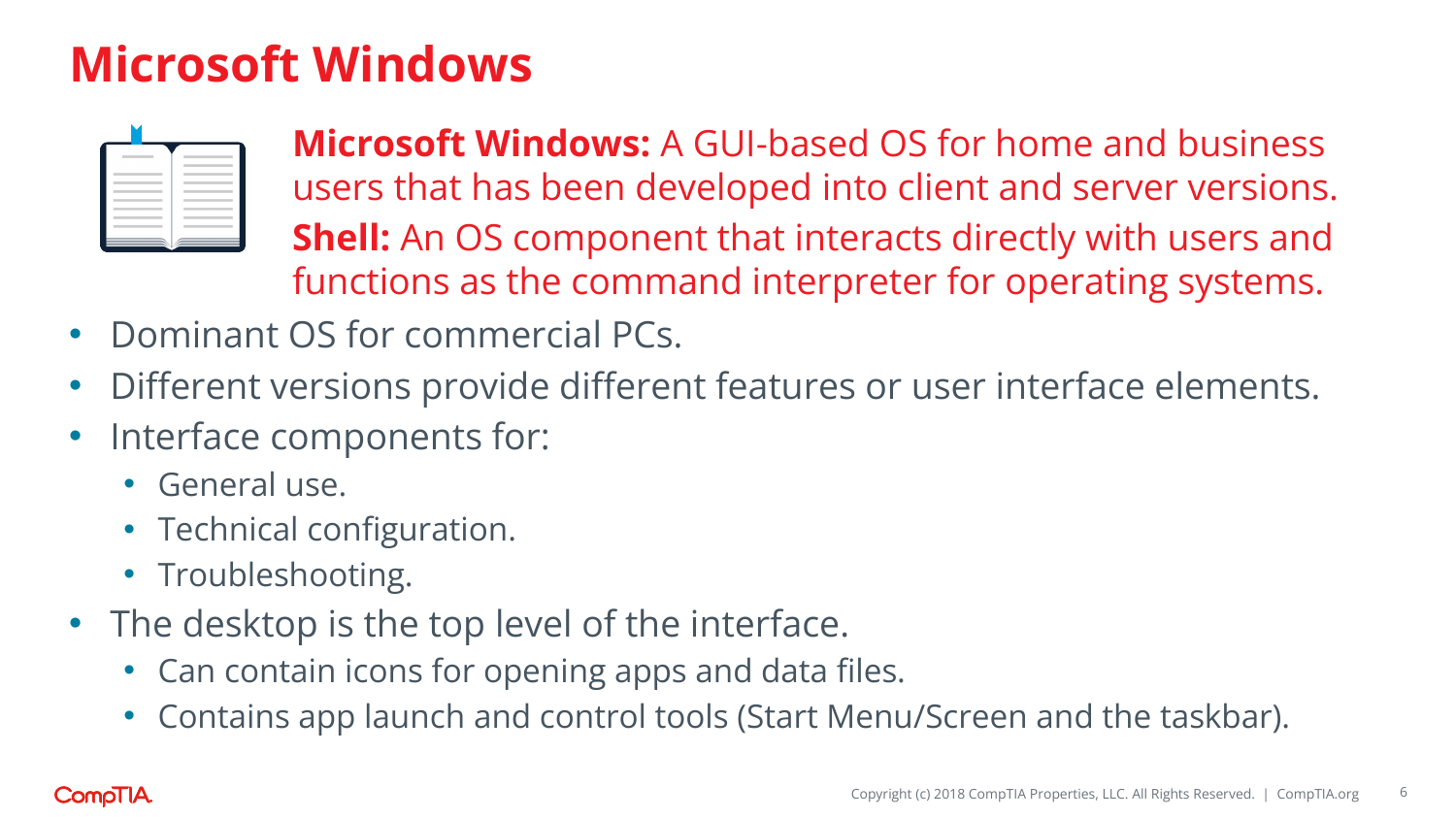

# Microsoft Windows
Microsoft Windows: A GUI-based OS for home and business users that has been developed into client and server versions.
Shell: An OS component that interacts directly with users and functions as the command interpreter for operating systems.
Dominant OS for commercial PCs.
Different versions provide different features or user interface elements.
Interface components for:
General use.
Technical configuration.
Troubleshooting.
The desktop is the top level of the interface.
Can contain icons for opening apps and data files.
Contains app launch and control tools (Start Menu/Screen and the taskbar).

6